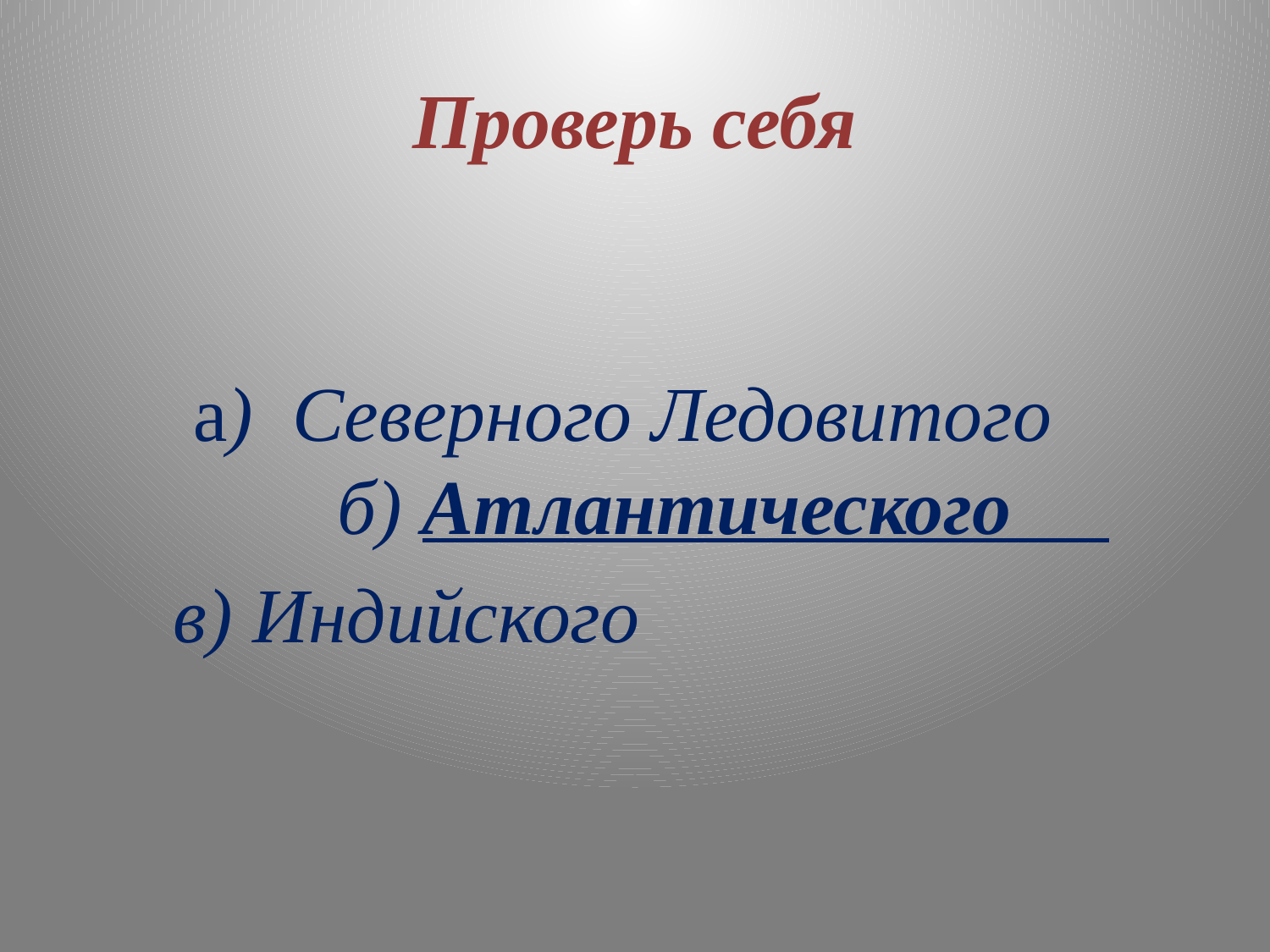

# Проверь себя
      а)  Северного Ледовитого                   б) Атлантического
     в) Индийского